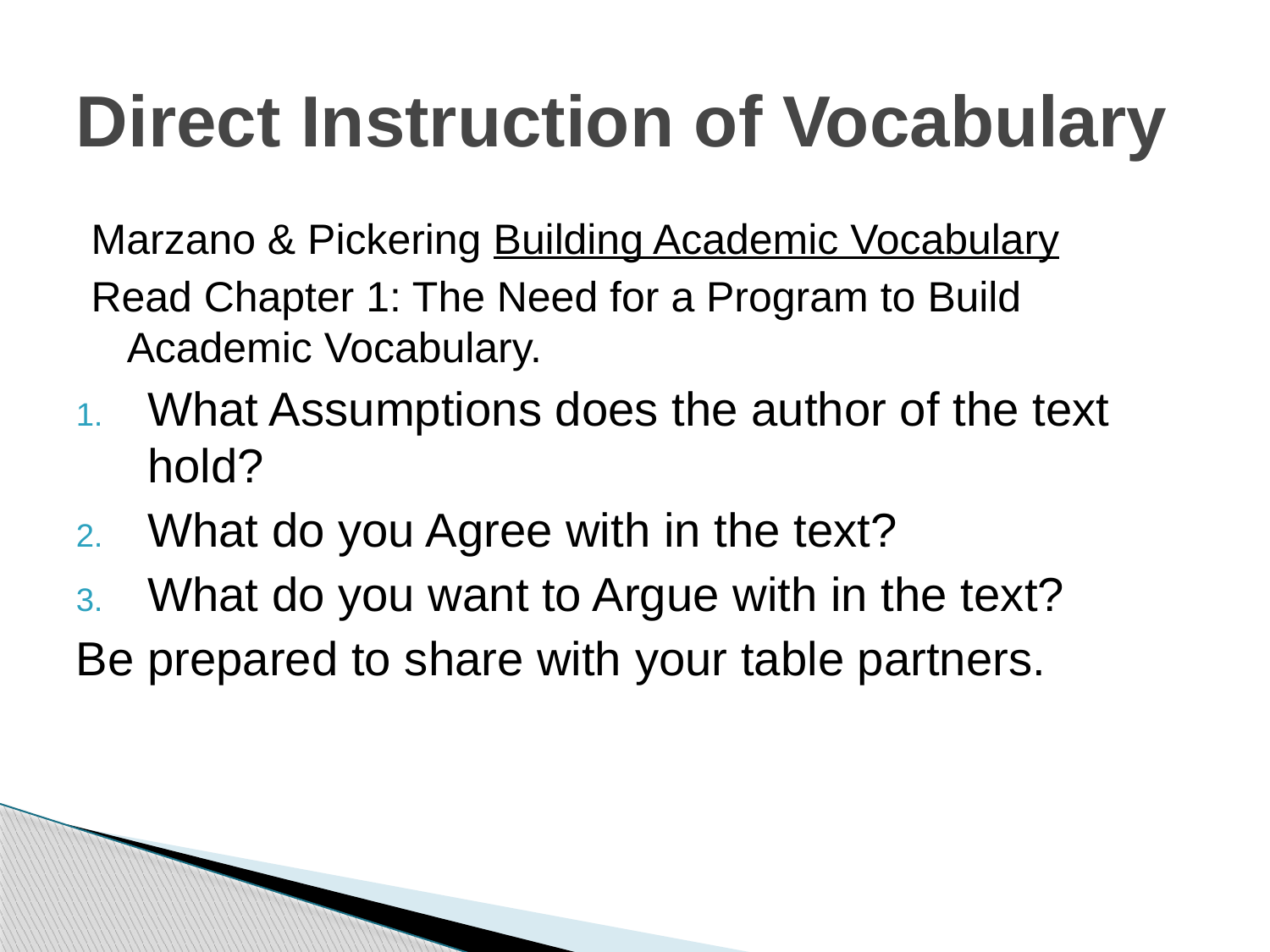

# Direct Instruction of Vocabulary
Marzano & Pickering Building Academic Vocabulary
Read Chapter 1: The Need for a Program to Build Academic Vocabulary.
What Assumptions does the author of the text hold?
What do you Agree with in the text?
What do you want to Argue with in the text?
Be prepared to share with your table partners.